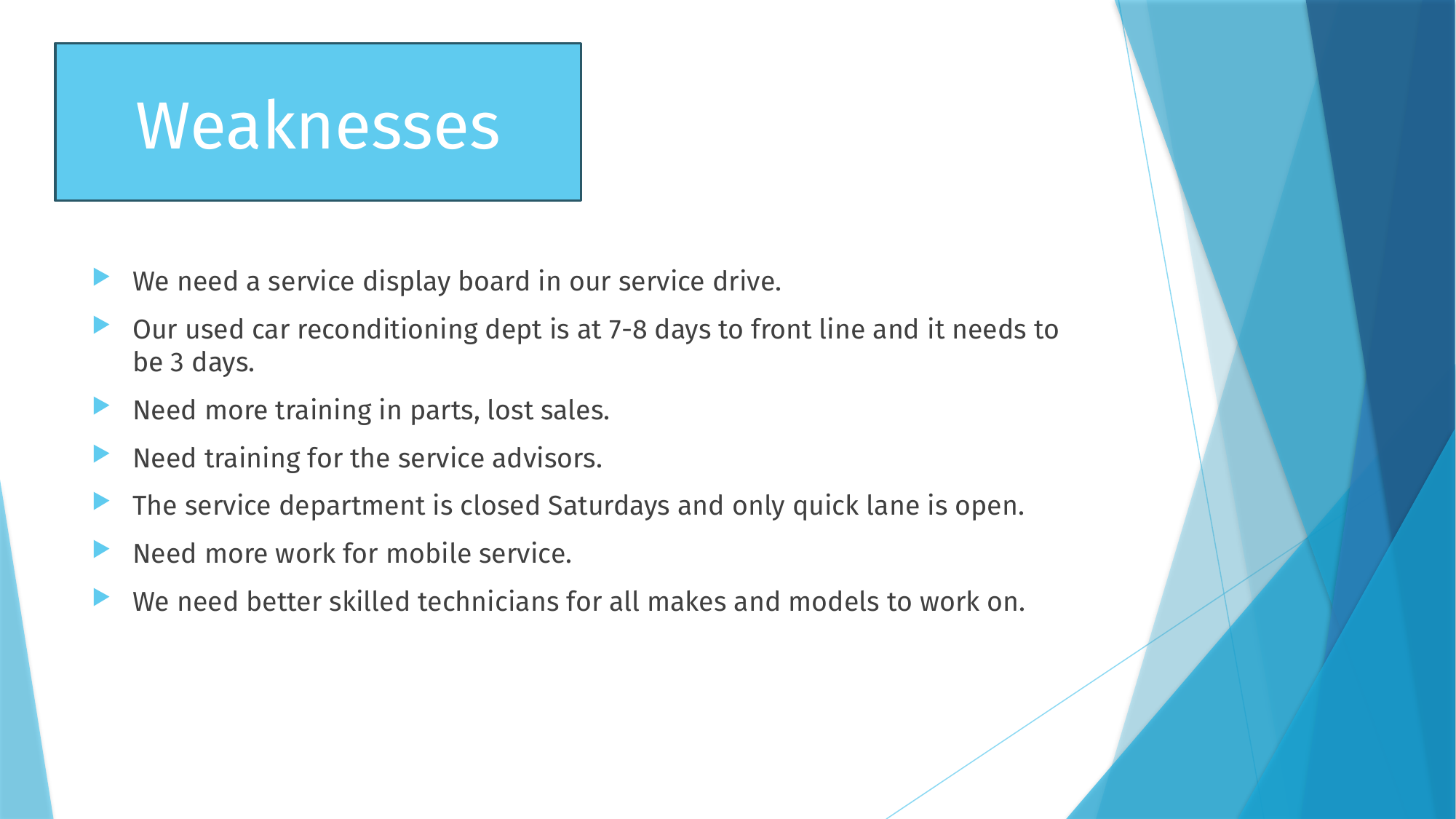

# Weaknesses
We need a service display board in our service drive.
Our used car reconditioning dept is at 7-8 days to front line and it needs to be 3 days.
Need more training in parts, lost sales.
Need training for the service advisors.
The service department is closed Saturdays and only quick lane is open.
Need more work for mobile service.
We need better skilled technicians for all makes and models to work on.